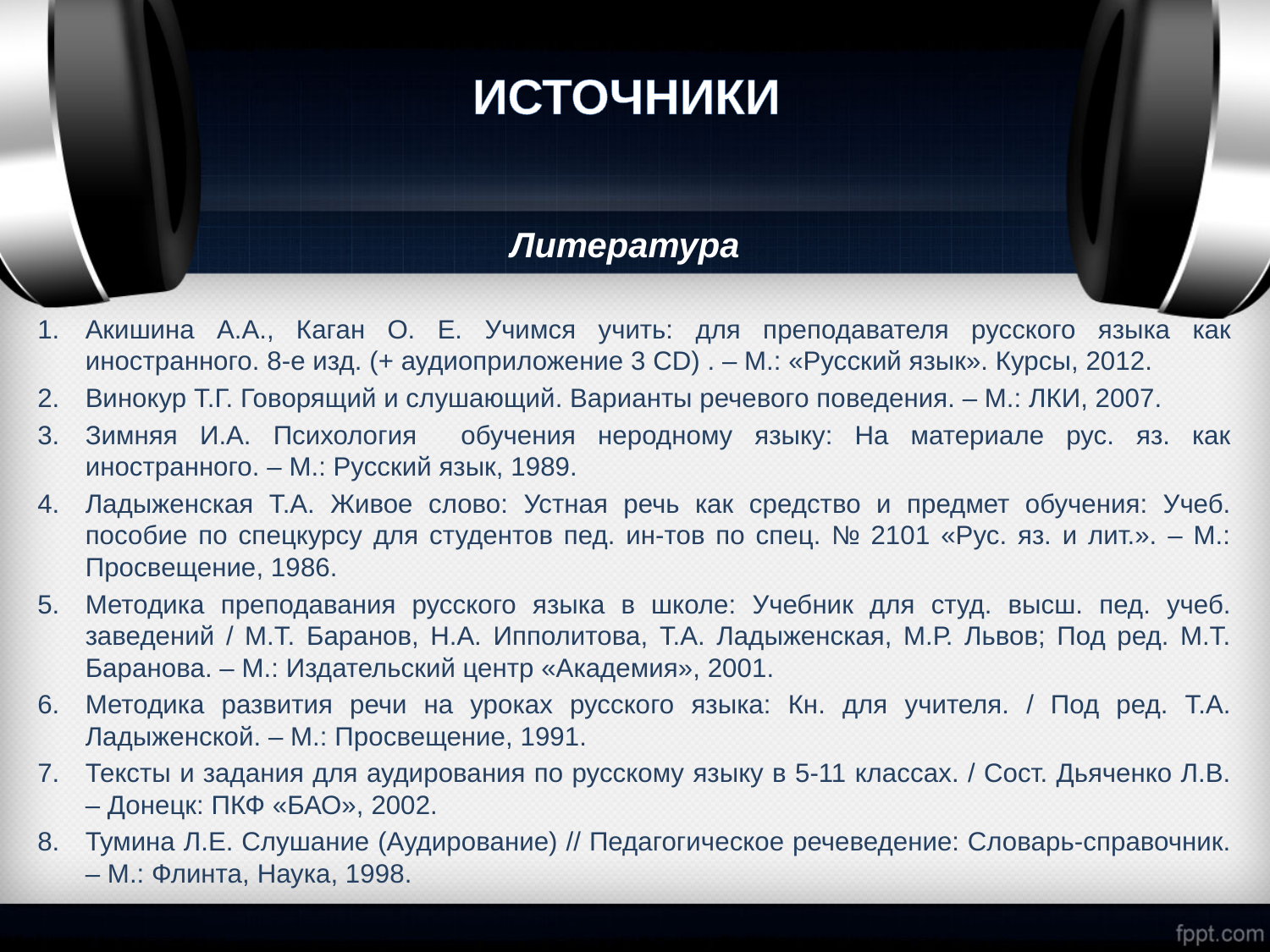

# ИСТОЧНИКИ
Литература
Акишина А.А., Каган О. Е. Учимся учить: для преподавателя русского языка как иностранного. 8-е изд. (+ аудиоприложение 3 CD) . – М.: «Русский язык». Курсы, 2012.
Винокур Т.Г. Говорящий и слушающий. Варианты речевого поведения. – М.: ЛКИ, 2007.
Зимняя И.А. Психология  обучения неродному языку: На материале рус. яз. как иностранного. – М.: Русский язык, 1989.
Ладыженская Т.А. Живое слово: Устная речь как средство и предмет обучения: Учеб. пособие по спецкурсу для студентов пед. ин-тов по спец. № 2101 «Рус. яз. и лит.». – М.: Просвещение, 1986.
Методика преподавания русского языка в школе: Учебник для студ. высш. пед. учеб. заведений / М.Т. Баранов, Н.А. Ипполитова, Т.А. Ладыженская, М.Р. Львов; Под ред. М.Т. Баранова. – М.: Издательский центр «Академия», 2001.
Методика развития речи на уроках русского языка: Кн. для учителя. / Под ред. Т.А. Ладыженской. – М.: Просвещение, 1991.
Тексты и задания для аудирования по русскому языку в 5-11 классах. / Сост. Дьяченко Л.В. – Донецк: ПКФ «БАО», 2002.
Тумина Л.Е. Слушание (Аудирование) // Педагогическое речеведение: Словарь-справочник. – М.: Флинта, Наука, 1998.